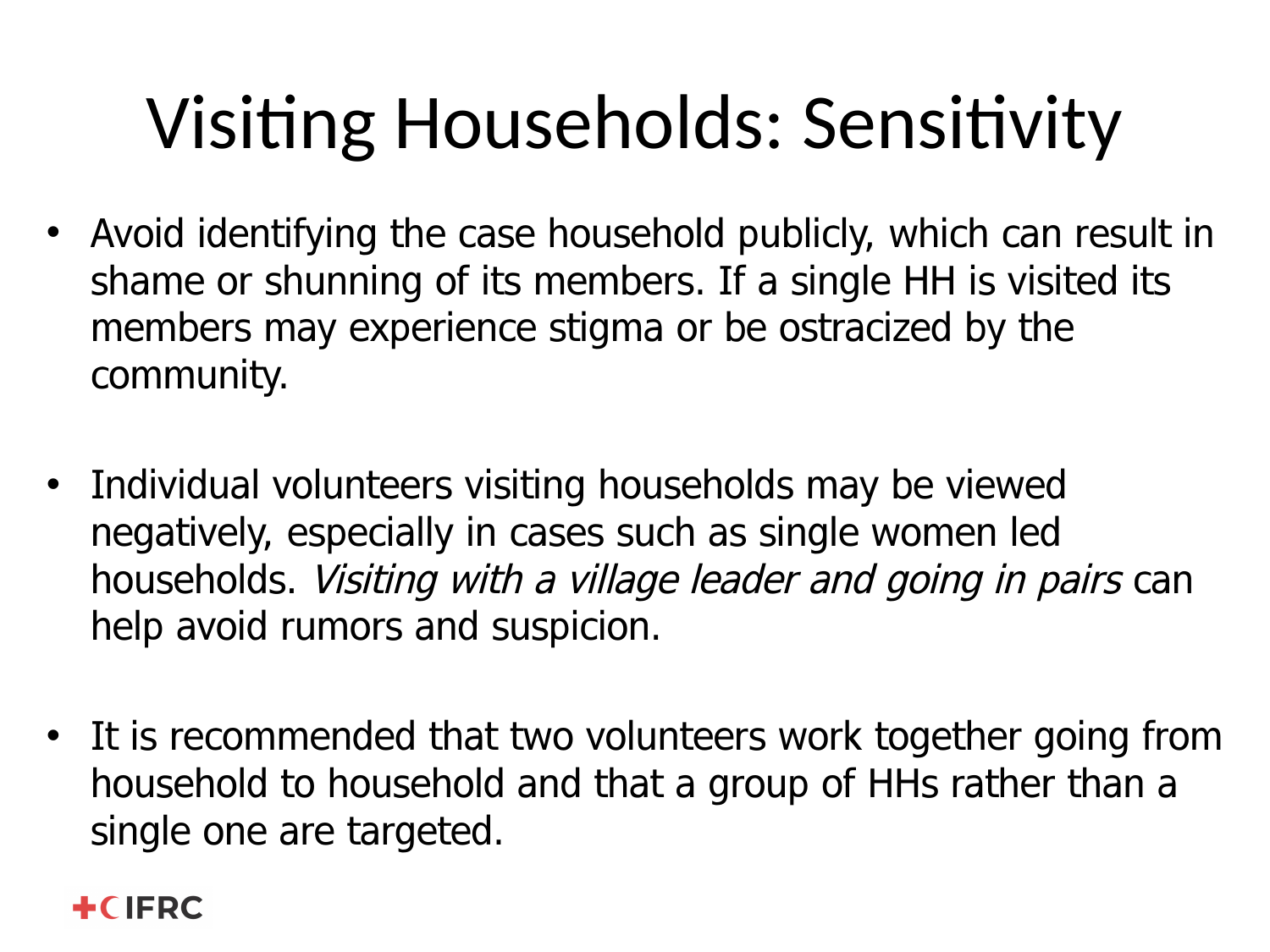

# Visiting Households: Sensitivity
Avoid identifying the case household publicly, which can result in shame or shunning of its members. If a single HH is visited its members may experience stigma or be ostracized by the community.

Individual volunteers visiting households may be viewed negatively, especially in cases such as single women led households. Visiting with a village leader and going in pairs can help avoid rumors and suspicion.

It is recommended that two volunteers work together going from household to household and that a group of HHs rather than a single one are targeted.